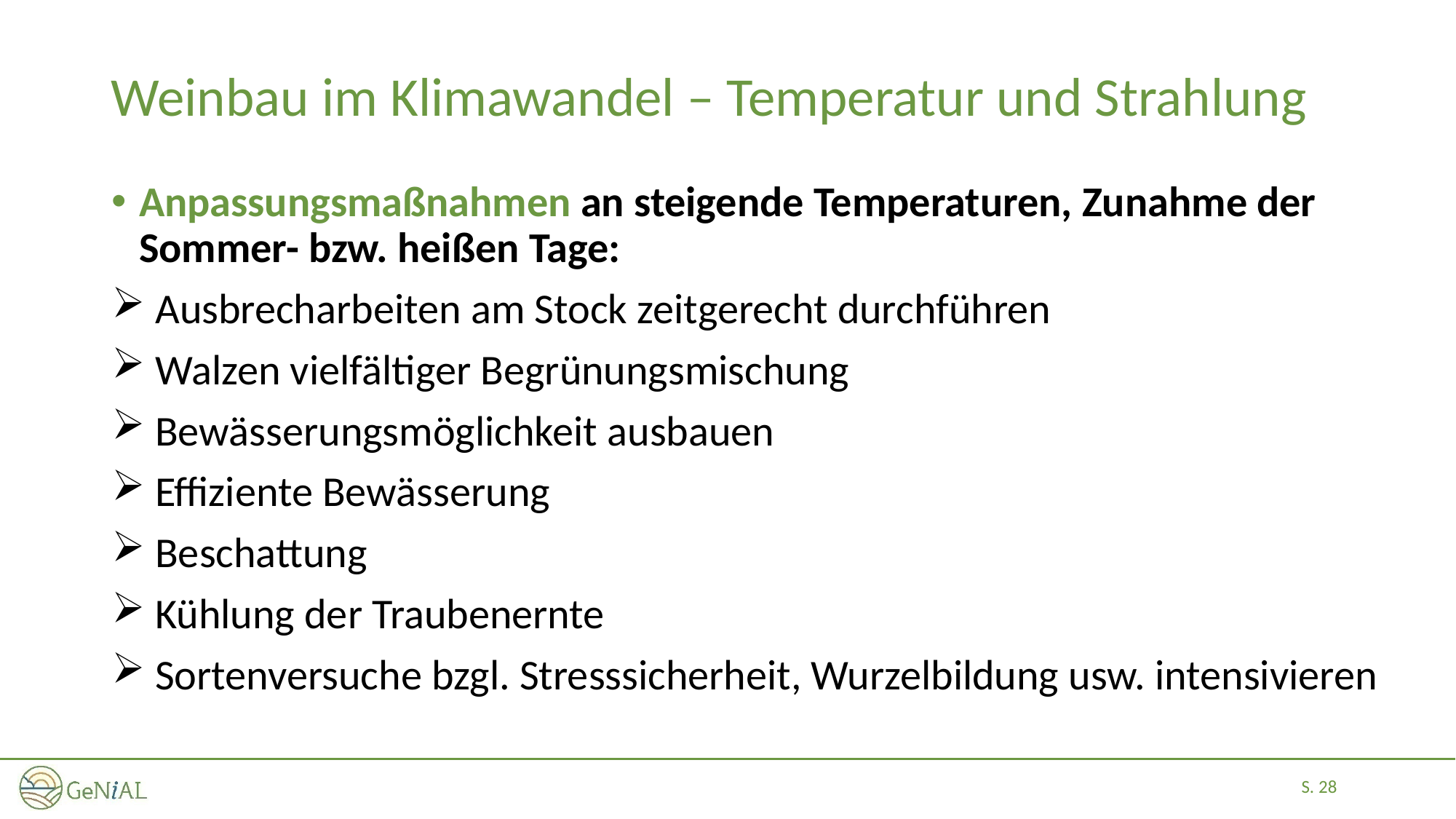

# Weinbau im Klimawandel – Temperatur und Strahlung
Anpassungsmaßnahmen an steigende Temperaturen, Zunahme der Sommer- bzw. heißen Tage:
 Ausbrecharbeiten am Stock zeitgerecht durchführen
 Walzen vielfältiger Begrünungsmischung
 Bewässerungsmöglichkeit ausbauen
 Effiziente Bewässerung
 Beschattung
 Kühlung der Traubenernte
 Sortenversuche bzgl. Stresssicherheit, Wurzelbildung usw. intensivieren